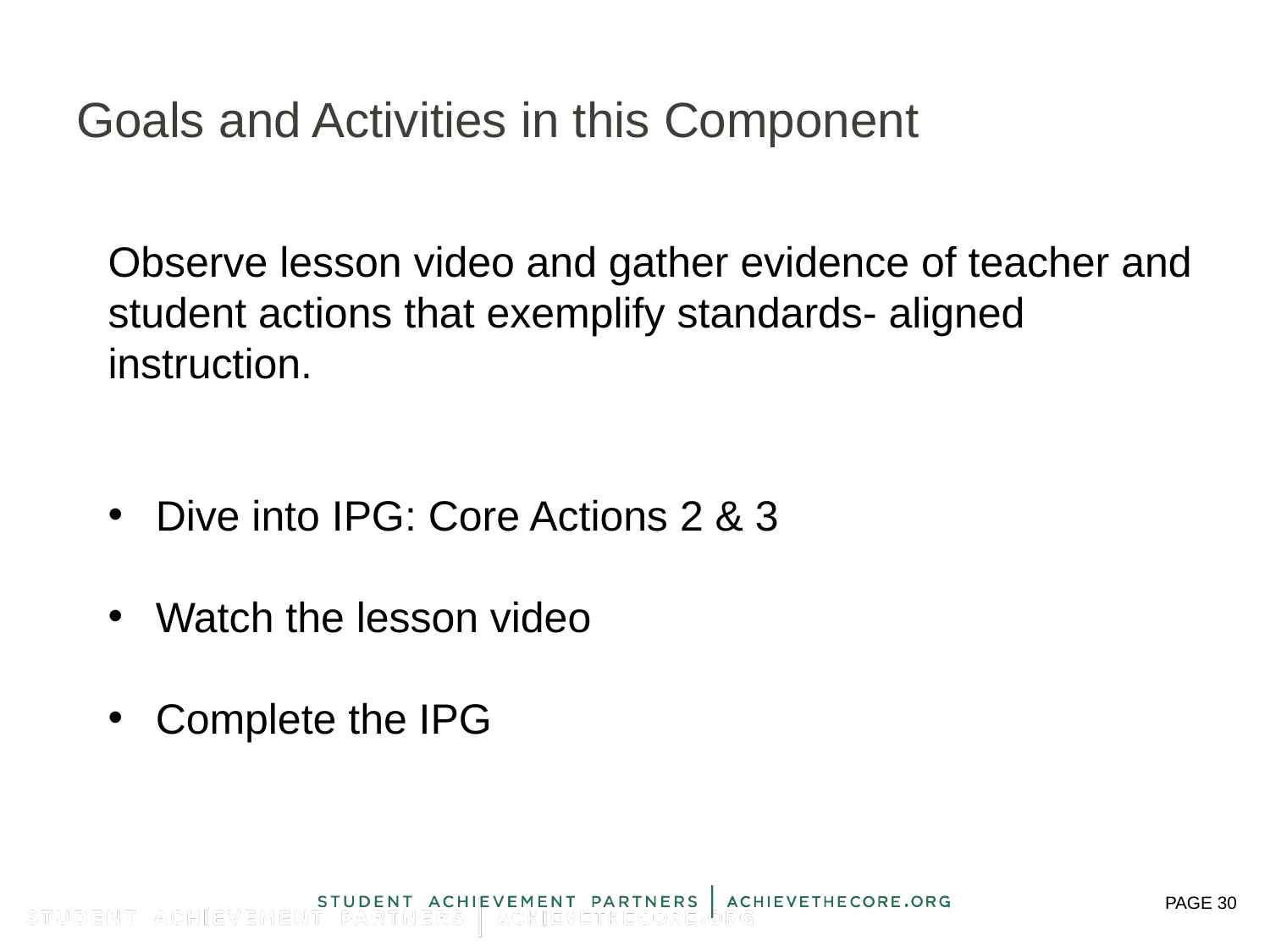

# Goals and Activities in this Component
Observe lesson video and gather evidence of teacher and student actions that exemplify standards- aligned instruction.

Dive into IPG: Core Actions 2 & 3

Watch the lesson video

Complete the IPG